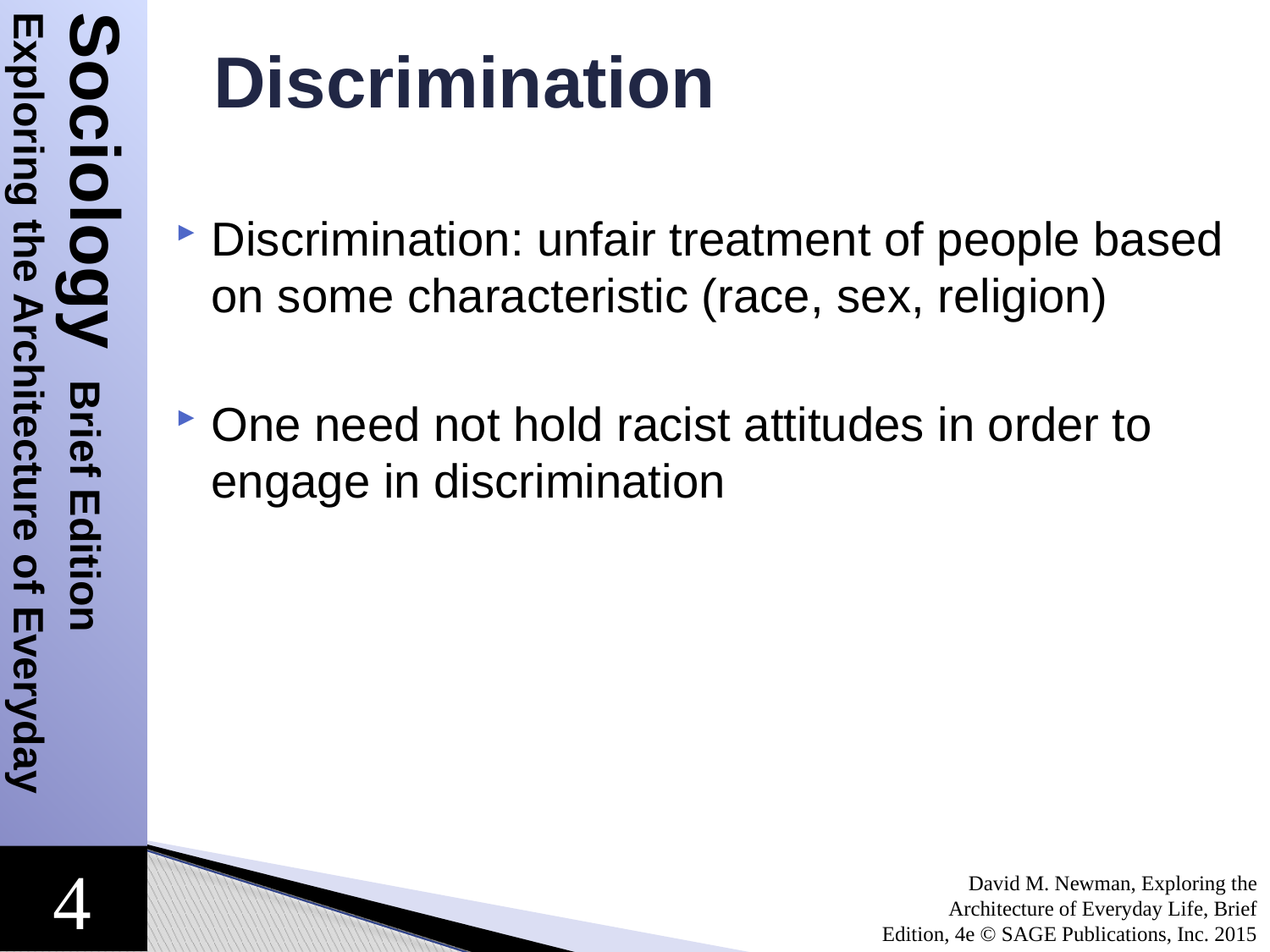

# Discrimination

Discrimination: unfair treatment of people based on some characteristic (race, sex, religion)

One need not hold racist attitudes in order to engage in discrimination

David M. Newman, Exploring the Architecture of Everyday Life, Brief Edition, 4e © SAGE Publications, Inc. 2015